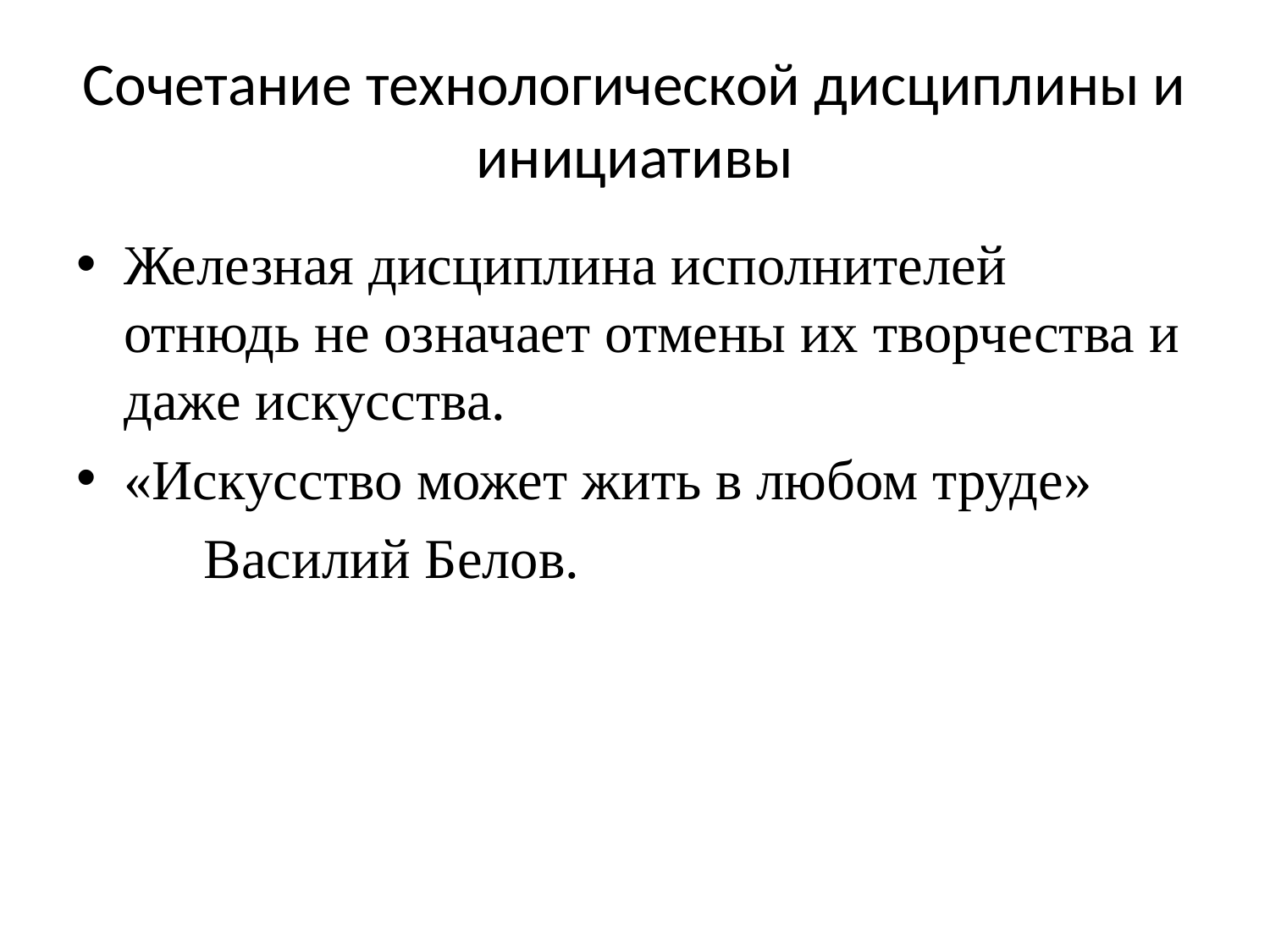

# Сочетание технологической дисциплины и инициативы
Железная дисциплина исполнителей отнюдь не означает отмены их творчества и даже искусства.
«Искусство может жить в любом труде»
         Василий Белов.